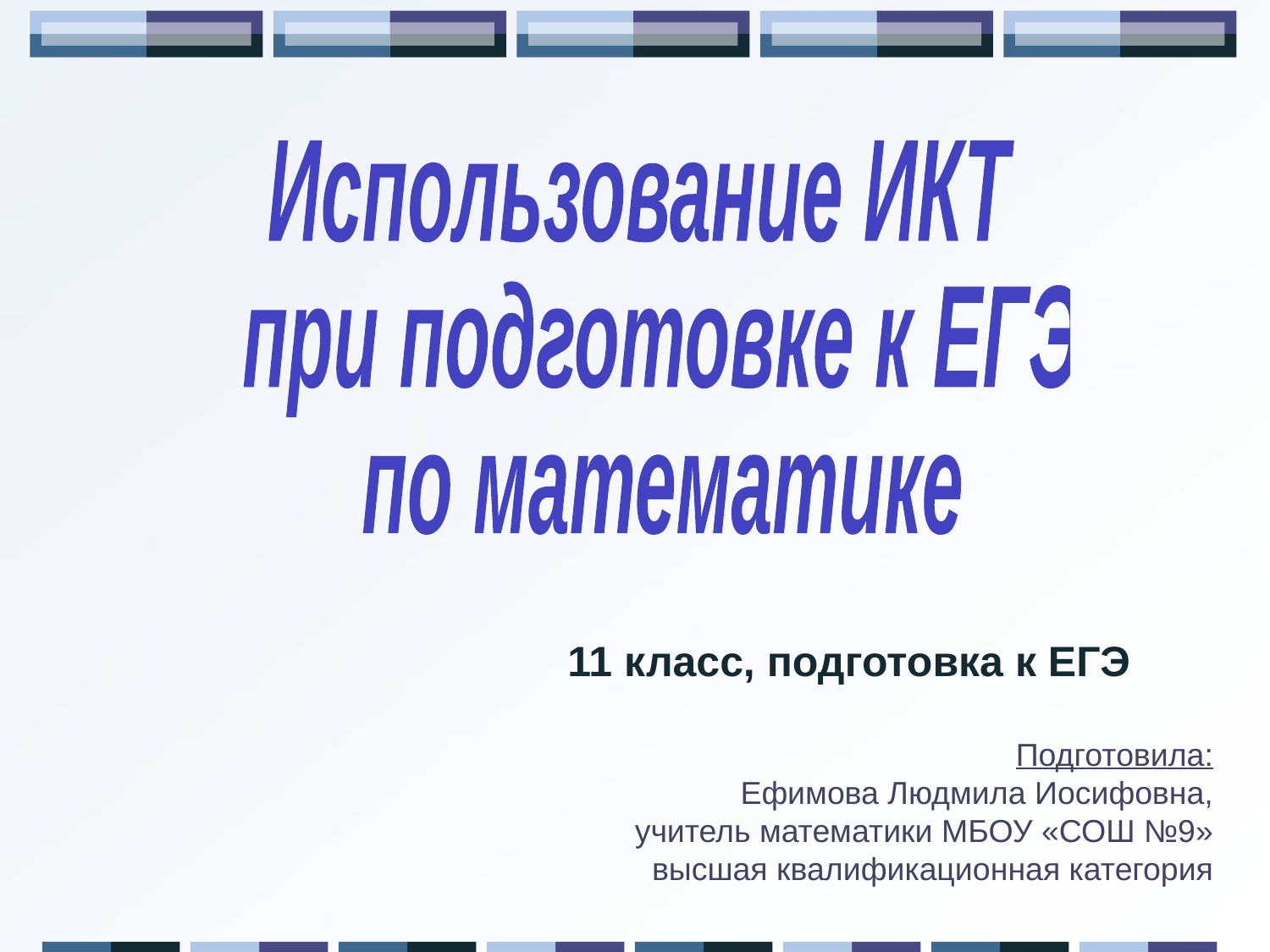

Использование ИКТ
 при подготовке к ЕГЭ
 по математике

11 класс, подготовка к ЕГЭ
Подготовила:
Ефимова Людмила Иосифовна,
учитель математики МБОУ «СОШ №9»
высшая квалификационная категория